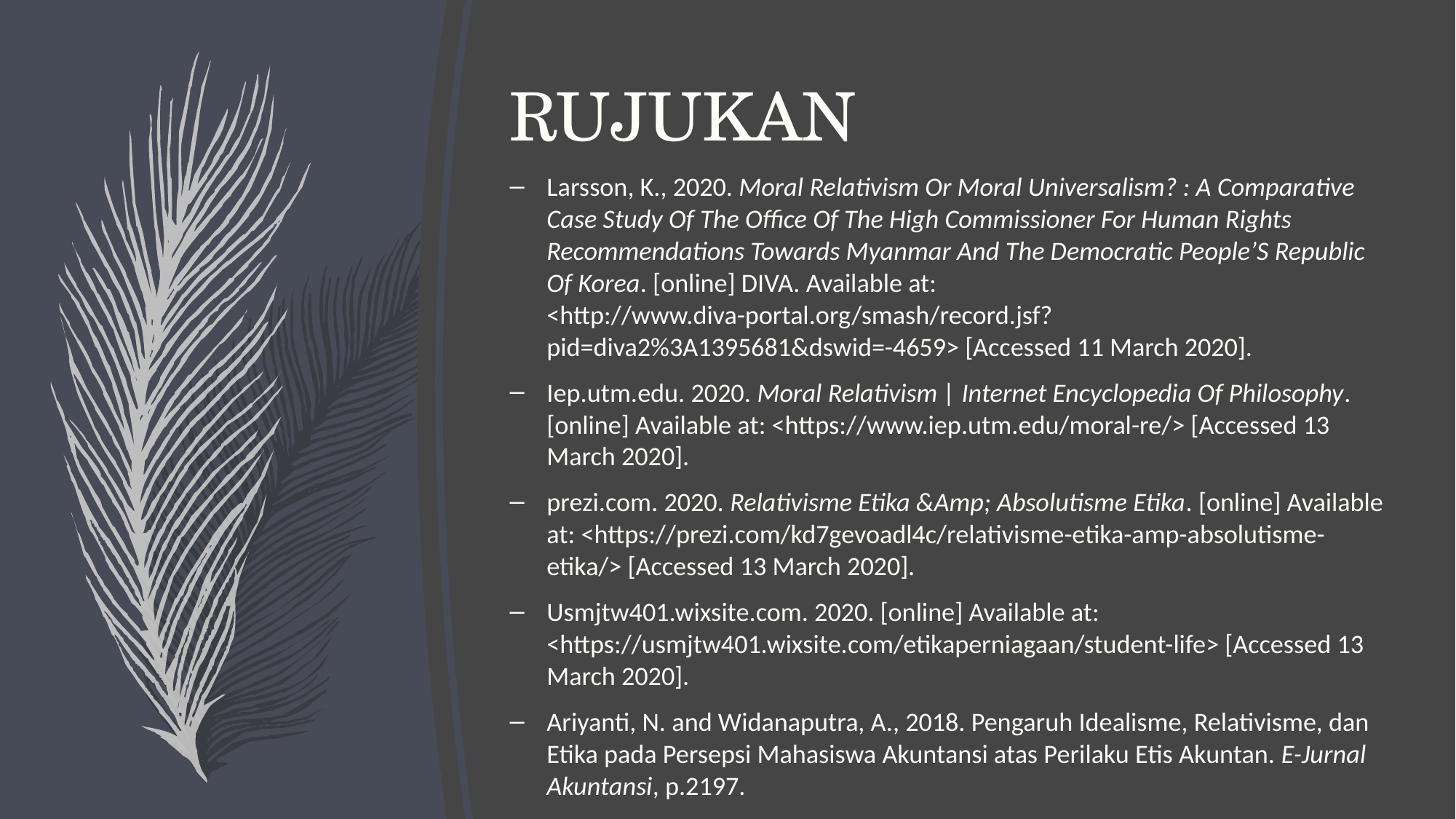

# RUJUKAN
Larsson, K., 2020. Moral Relativism Or Moral Universalism? : A Comparative Case Study Of The Office Of The High Commissioner For Human Rights Recommendations Towards Myanmar And The Democratic People’S Republic Of Korea. [online] DIVA. Available at: <http://www.diva-portal.org/smash/record.jsf?pid=diva2%3A1395681&dswid=-4659> [Accessed 11 March 2020].
Iep.utm.edu. 2020. Moral Relativism | Internet Encyclopedia Of Philosophy. [online] Available at: <https://www.iep.utm.edu/moral-re/> [Accessed 13 March 2020].
prezi.com. 2020. Relativisme Etika &Amp; Absolutisme Etika. [online] Available at: <https://prezi.com/kd7gevoadl4c/relativisme-etika-amp-absolutisme-etika/> [Accessed 13 March 2020].
Usmjtw401.wixsite.com. 2020. [online] Available at: <https://usmjtw401.wixsite.com/etikaperniagaan/student-life> [Accessed 13 March 2020].
Ariyanti, N. and Widanaputra, A., 2018. Pengaruh Idealisme, Relativisme, dan Etika pada Persepsi Mahasiswa Akuntansi atas Perilaku Etis Akuntan. E-Jurnal Akuntansi, p.2197.